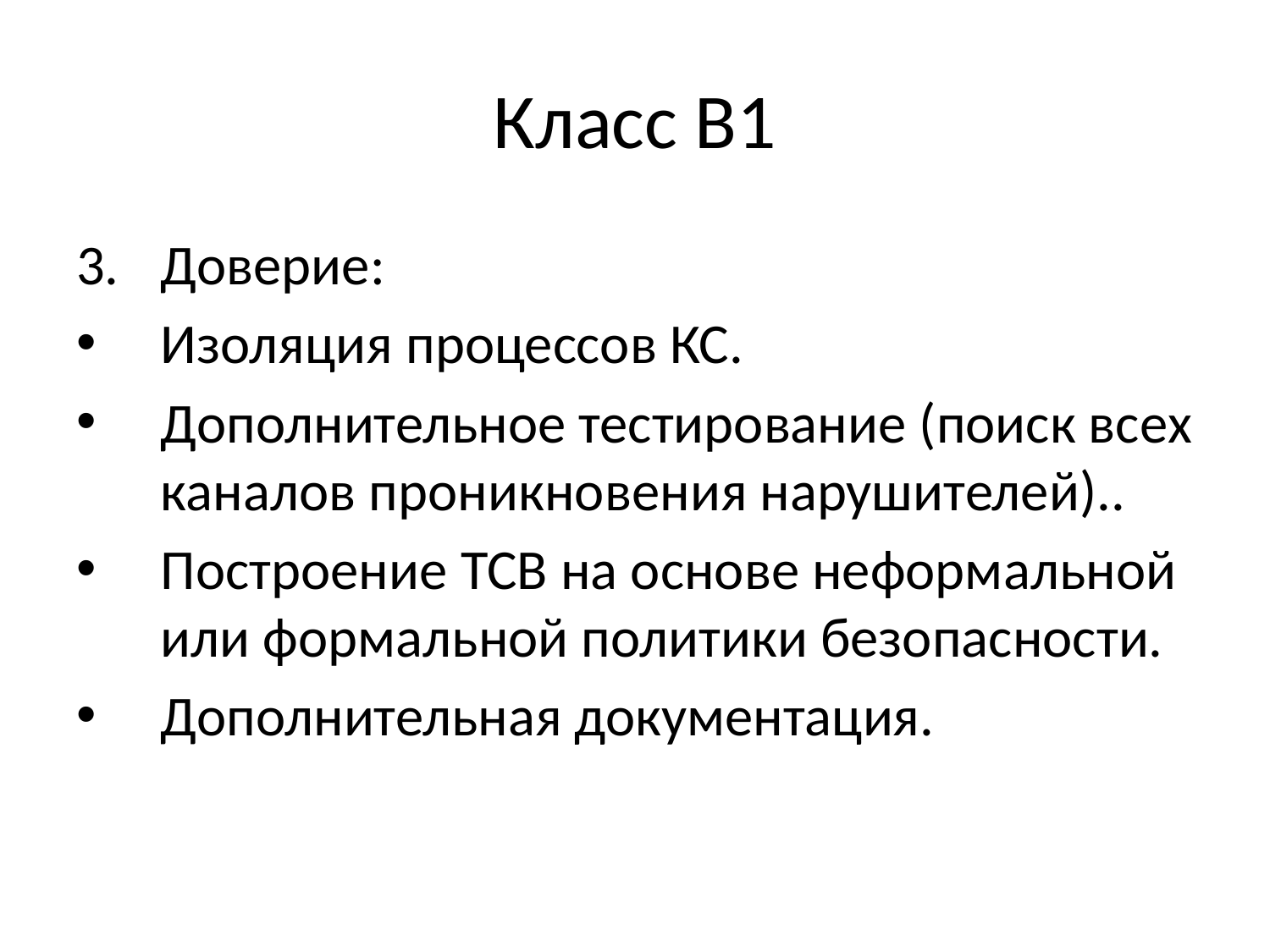

# Класс B1
Доверие:
Изоляция процессов КС.
Дополнительное тестирование (поиск всех каналов проникновения нарушителей)..
Построение TCB на основе неформальной или формальной политики безопасности.
Дополнительная документация.